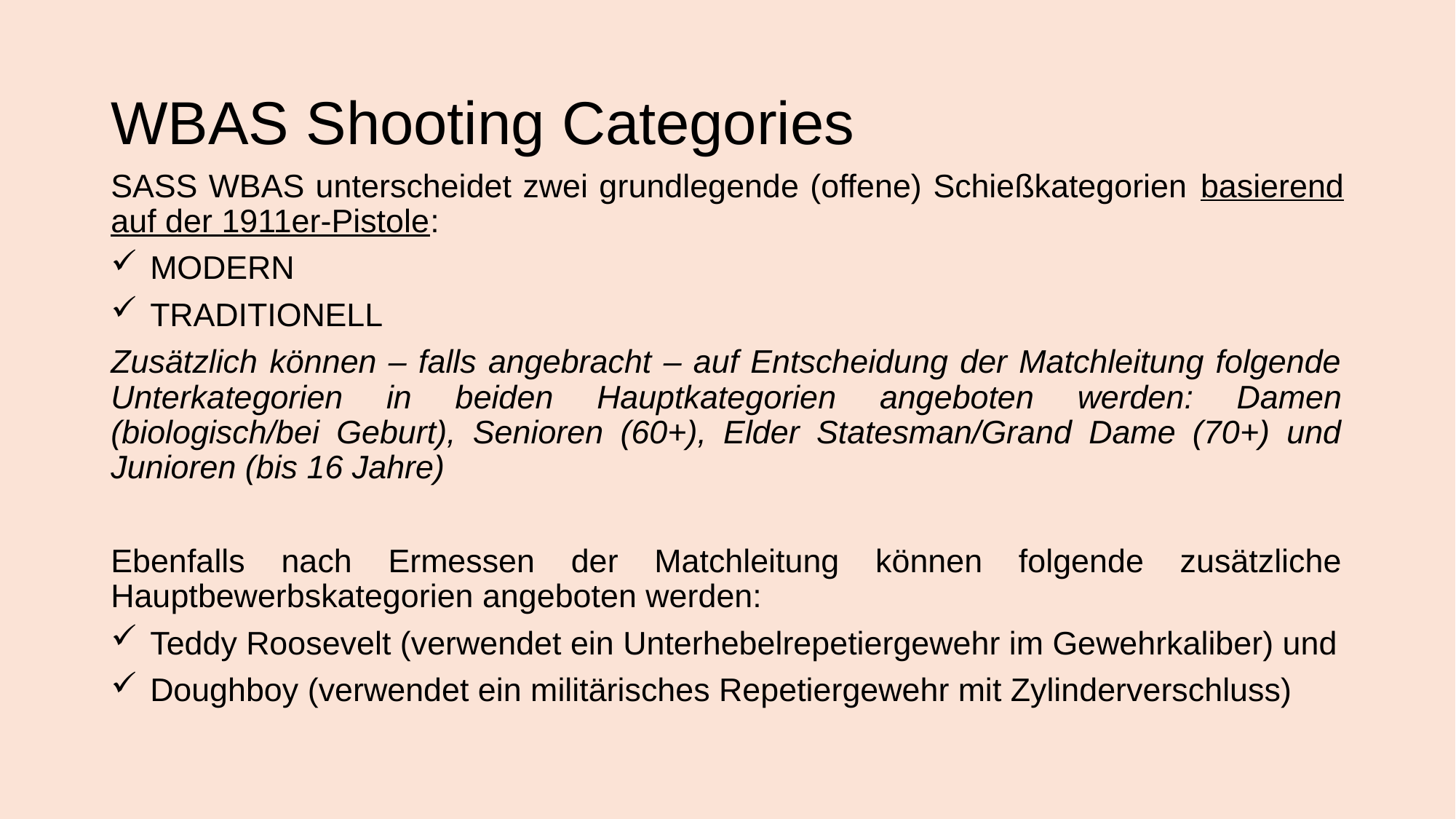

# WBAS Shooting Categories
SASS WBAS unterscheidet zwei grundlegende (offene) Schießkategorien basierend auf der 1911er-Pistole:
 MODERN
 TRADITIONELL
Zusätzlich können – falls angebracht – auf Entscheidung der Matchleitung folgende Unterkategorien in beiden Hauptkategorien angeboten werden: Damen (biologisch/bei Geburt), Senioren (60+), Elder Statesman/Grand Dame (70+) und Junioren (bis 16 Jahre)

Ebenfalls nach Ermessen der Matchleitung können folgende zusätzliche Hauptbewerbskategorien angeboten werden:
 Teddy Roosevelt (verwendet ein Unterhebelrepetiergewehr im Gewehrkaliber) und
 Doughboy (verwendet ein militärisches Repetiergewehr mit Zylinderverschluss)